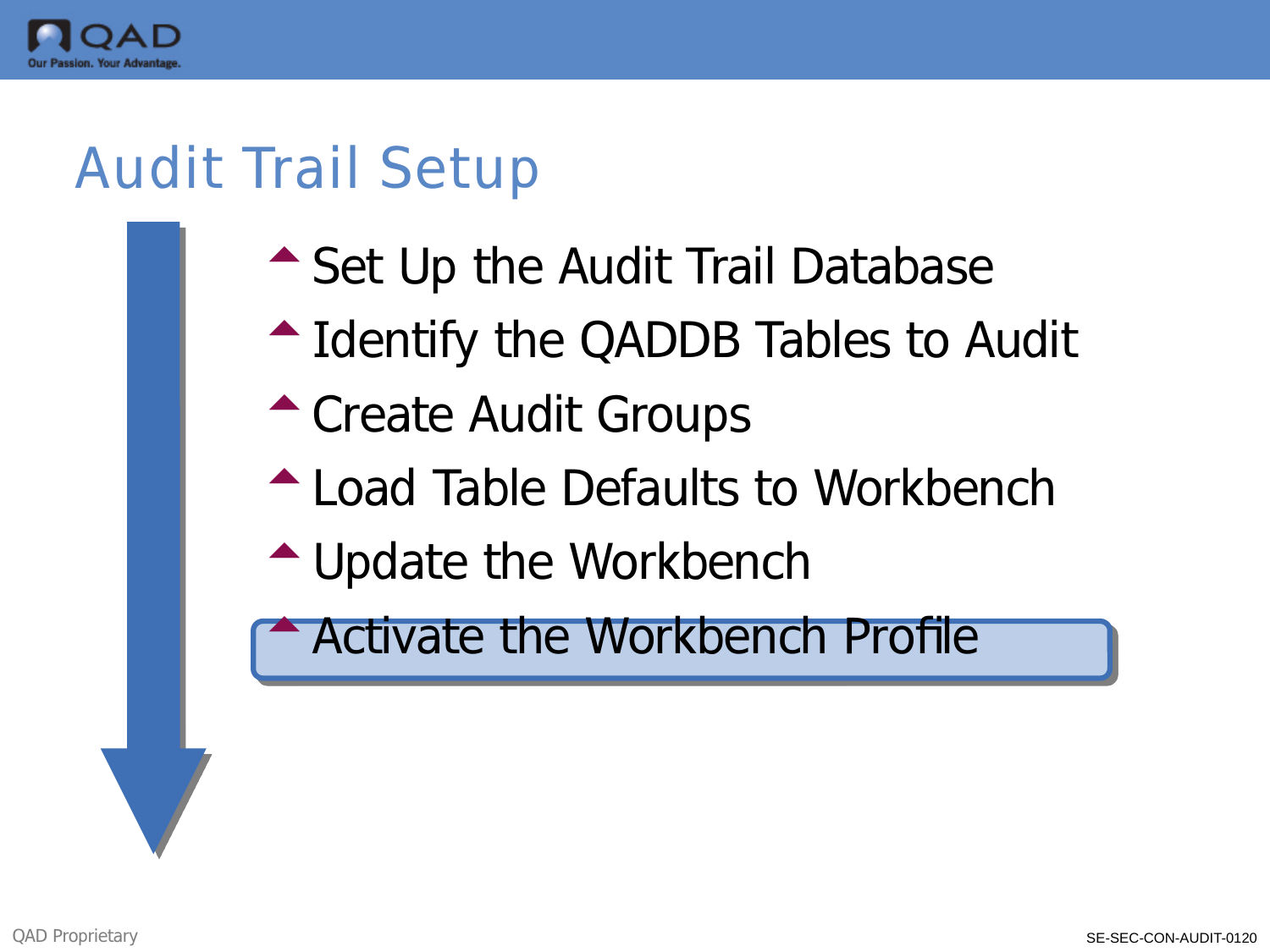

Audit Trail Setup
Set Up the Audit Trail Database
Identify the QADDB Tables to Audit
Create Audit Groups
Load Table Defaults to Workbench
Update the Workbench
Activate the Workbench Profile

SE-SEC-CON-AUDIT-0120